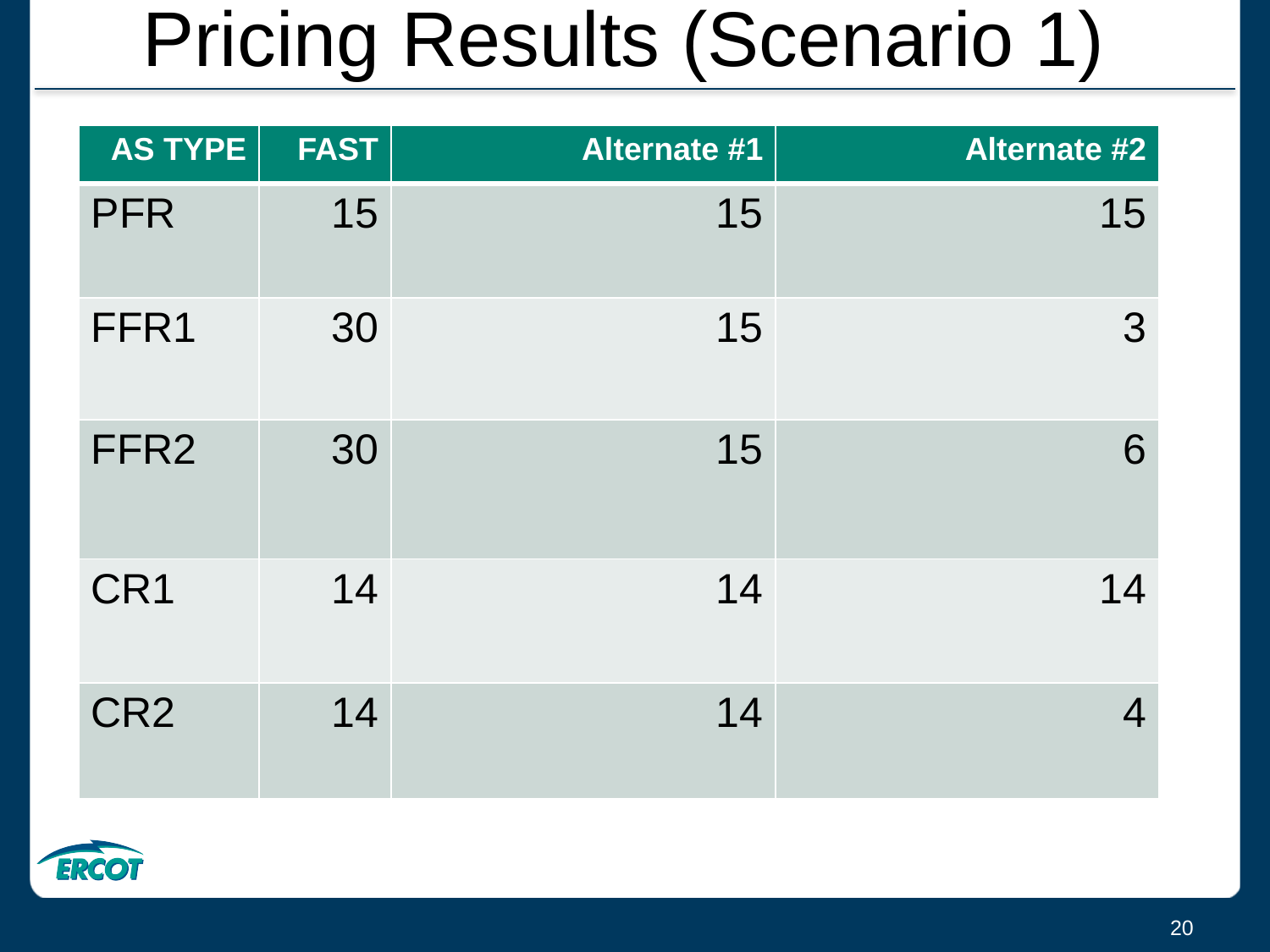

# Pricing Results (Scenario 1)
| AS TYPE | FAST | Alternate #1 | Alternate #2 |
| --- | --- | --- | --- |
| PFR | 15 | 15 | 15 |
| FFR1 | 30 | 15 | 3 |
| FFR2 | 30 | 15 | 6 |
| CR1 | 14 | 14 | 14 |
| CR2 | 14 | 14 | 4 |
20